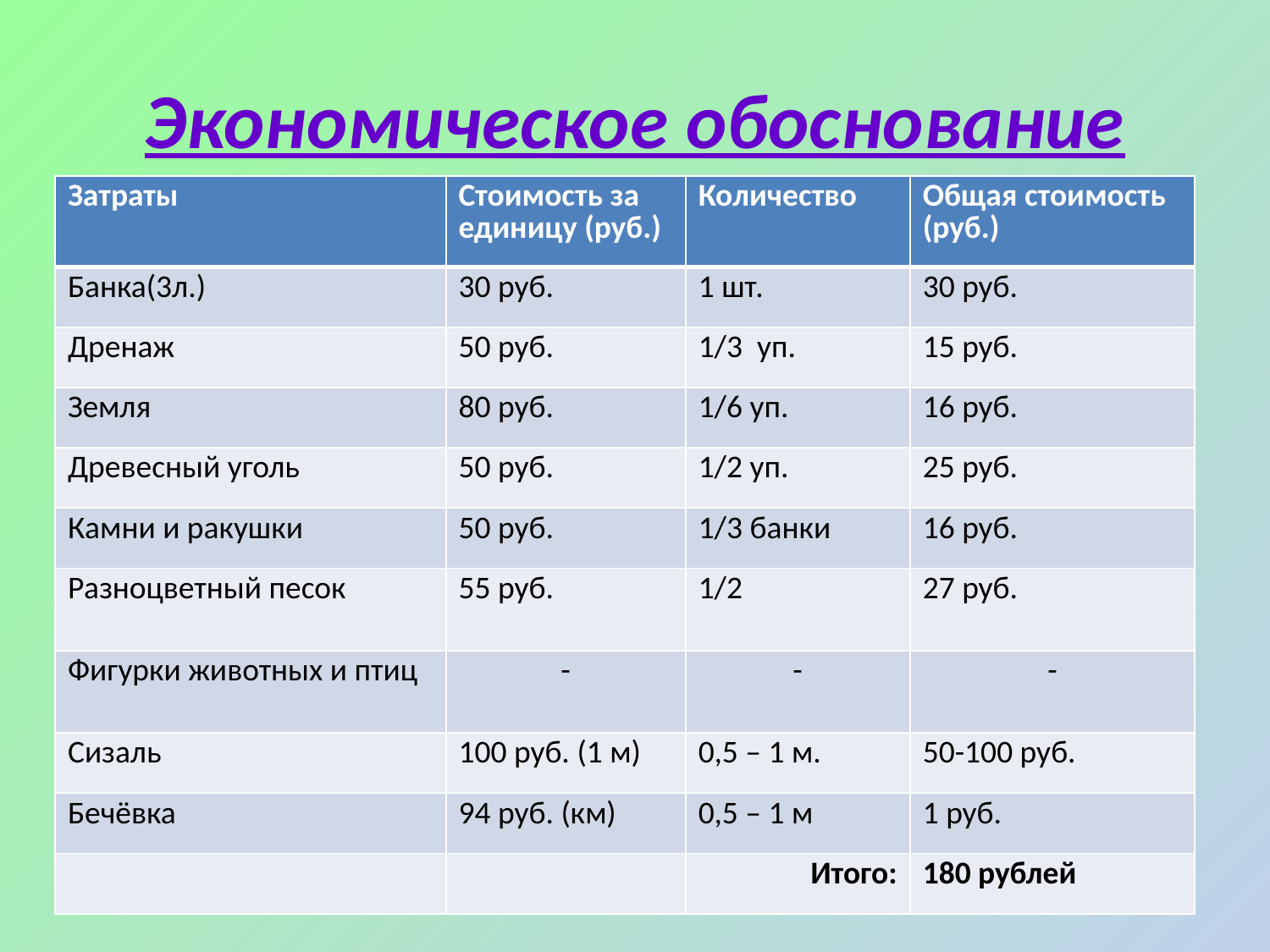

# Экономическое обоснование
| Затраты | Стоимость за единицу (руб.) | Количество | Общая стоимость (руб.) |
| --- | --- | --- | --- |
| Банка(3л.) | 30 руб. | 1 шт. | 30 руб. |
| Дренаж | 50 руб. | 1/3 уп. | 15 руб. |
| Земля | 80 руб. | 1/6 уп. | 16 руб. |
| Древесный уголь | 50 руб. | 1/2 уп. | 25 руб. |
| Камни и ракушки | 50 руб. | 1/3 банки | 16 руб. |
| Разноцветный песок | 55 руб. | 1/2 | 27 руб. |
| Фигурки животных и птиц | - | - | - |
| Сизаль | 100 руб. (1 м) | 0,5 – 1 м. | 50-100 руб. |
| Бечёвка | 94 руб. (км) | 0,5 – 1 м | 1 руб. |
|  |  | Итого: | 180 рублей |